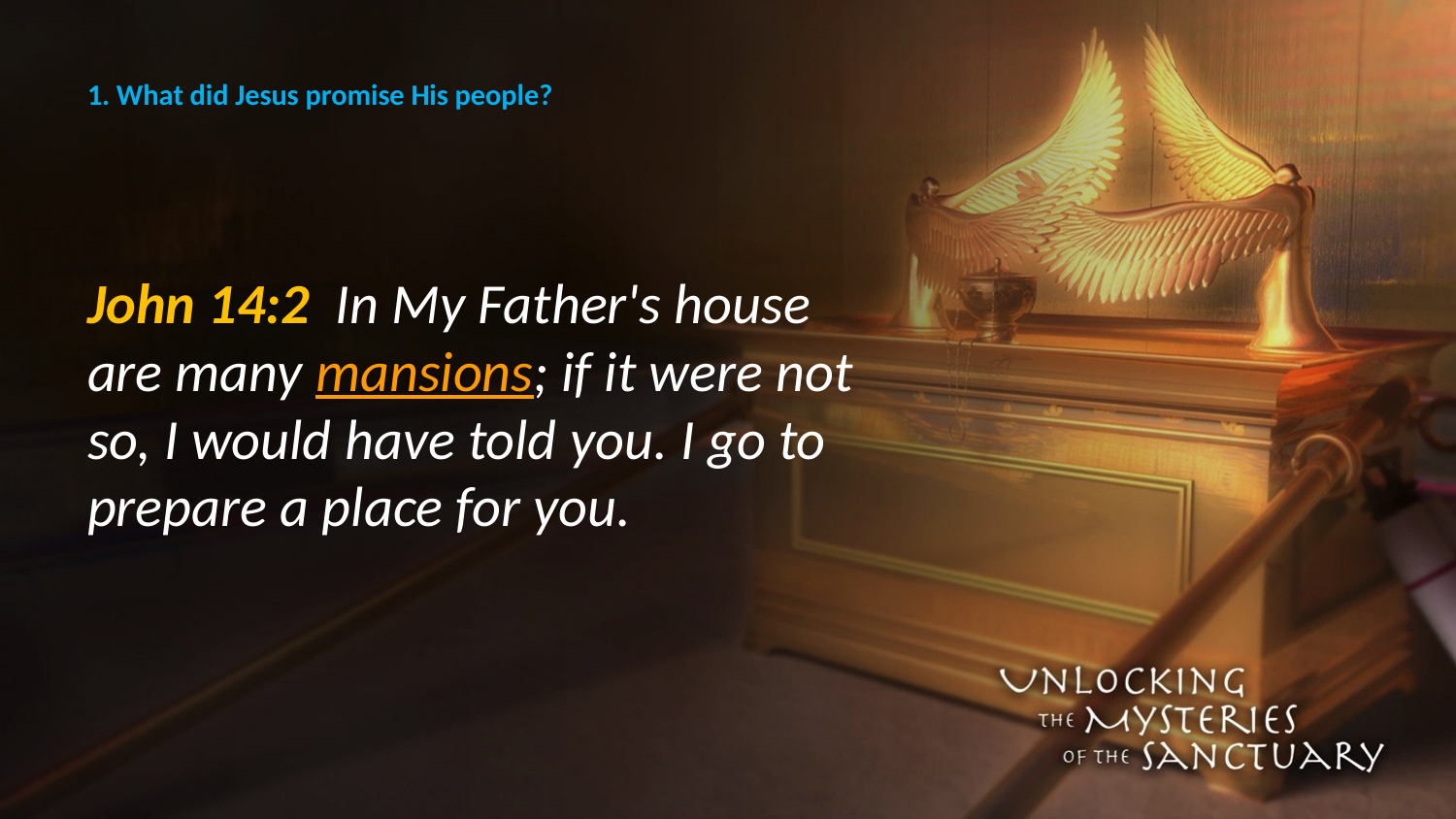

# 1. What did Jesus promise His people?

John 14:2  In My Father's house are many mansions; if it were not so, I would have told you. I go to prepare a place for you.